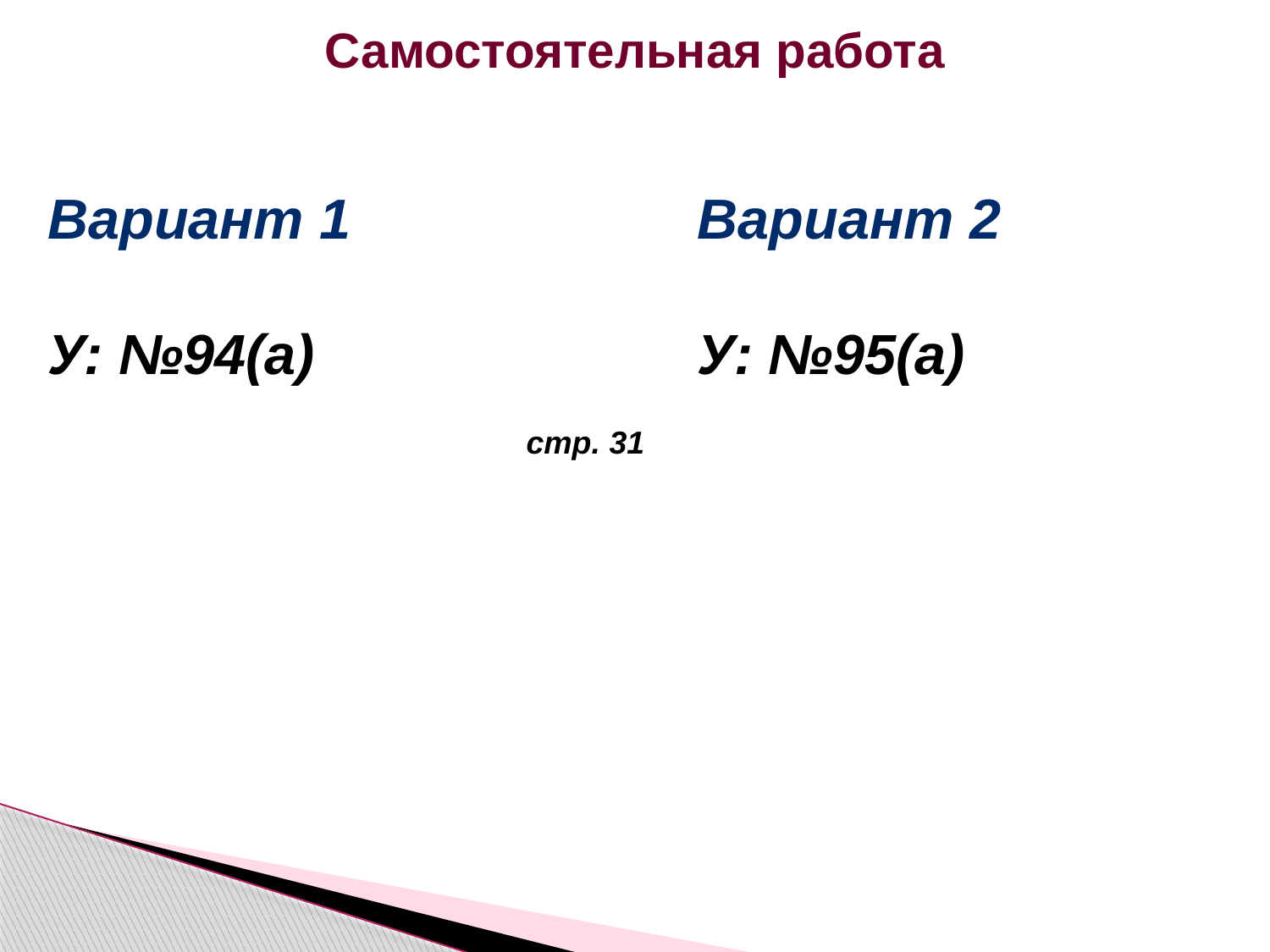

# Самостоятельная работа
Вариант 1

У: №94(а)
Вариант 2

У: №95(а)
стр. 31